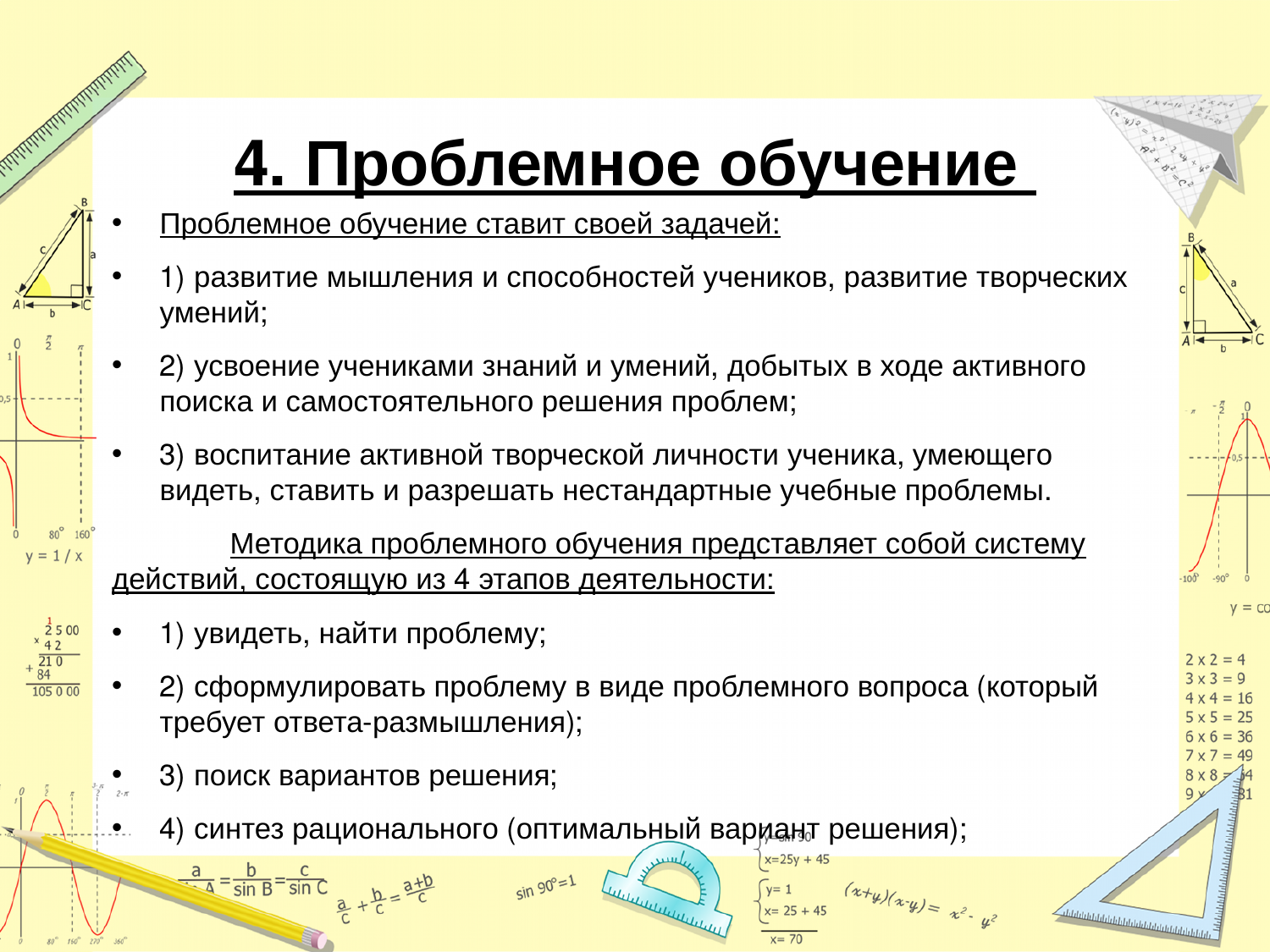

#
4. Проблемное обучение
Проблемное обучение ставит своей задачей:
1) развитие мышления и способностей учеников, развитие творческих умений;
2) усвоение учениками знаний и умений, добытых в ходе активного поиска и самостоятельного решения проблем;
3) воспитание активной творческой личности ученика, умеющего видеть, ставить и разрешать нестандартные учебные проблемы.
	Методика проблемного обучения представляет собой систему действий, состоящую из 4 этапов деятельности:
1) увидеть, найти проблему;
2) сформулировать проблему в виде проблемного вопроса (который требует ответа-размышления);
3) поиск вариантов решения;
4) синтез рационального (оптимальный вариант решения);